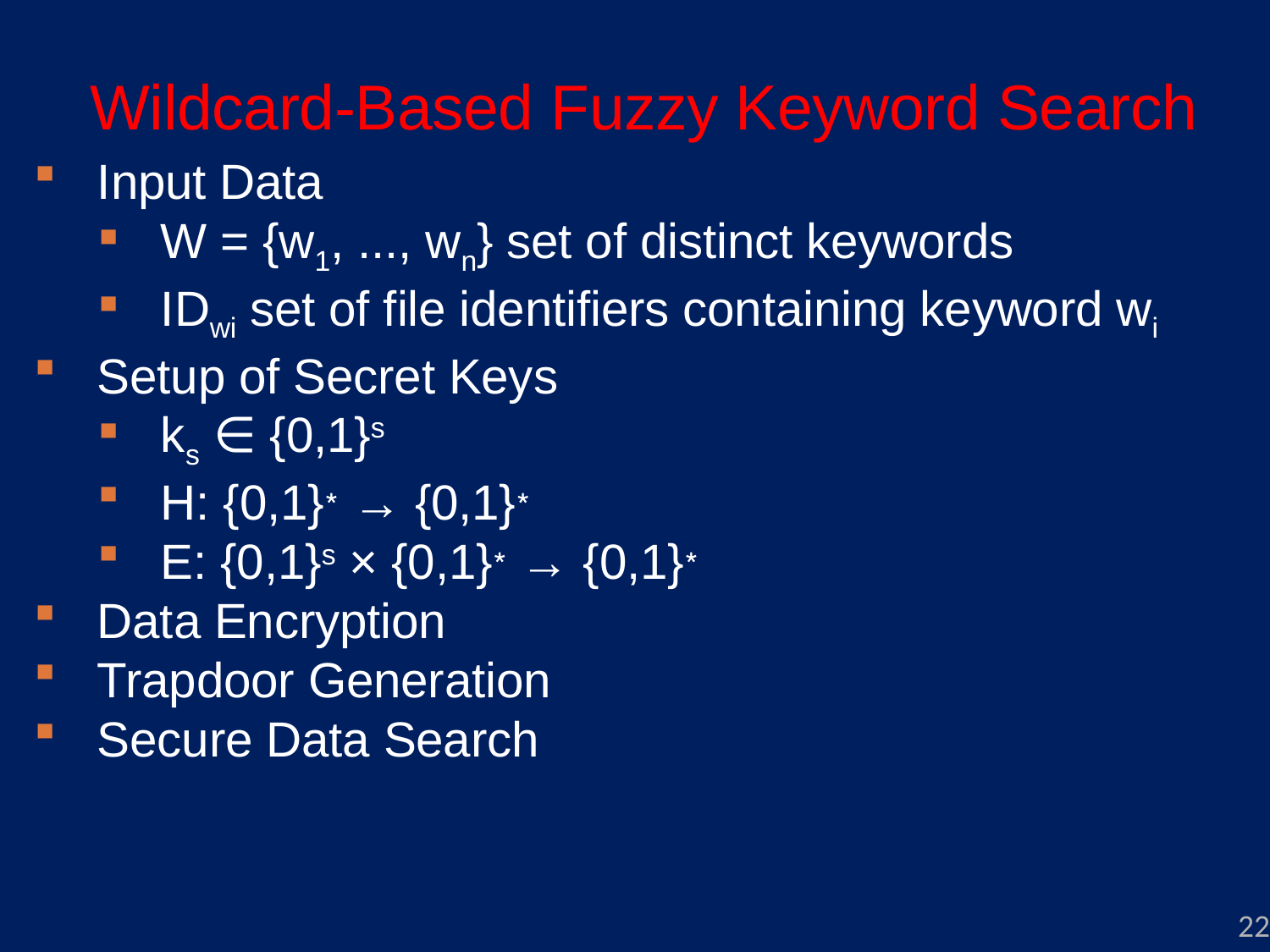

# Wildcard-Based Fuzzy Keyword Search
Input Data
W = {w1, ..., wn} set of distinct keywords
IDwi set of file identifiers containing keyword wi
Setup of Secret Keys
ks ∈ {0,1}s
H: {0,1}∗ → {0,1}∗
E: {0,1}s × {0,1}∗ → {0,1}∗
Data Encryption
Trapdoor Generation
Secure Data Search
22